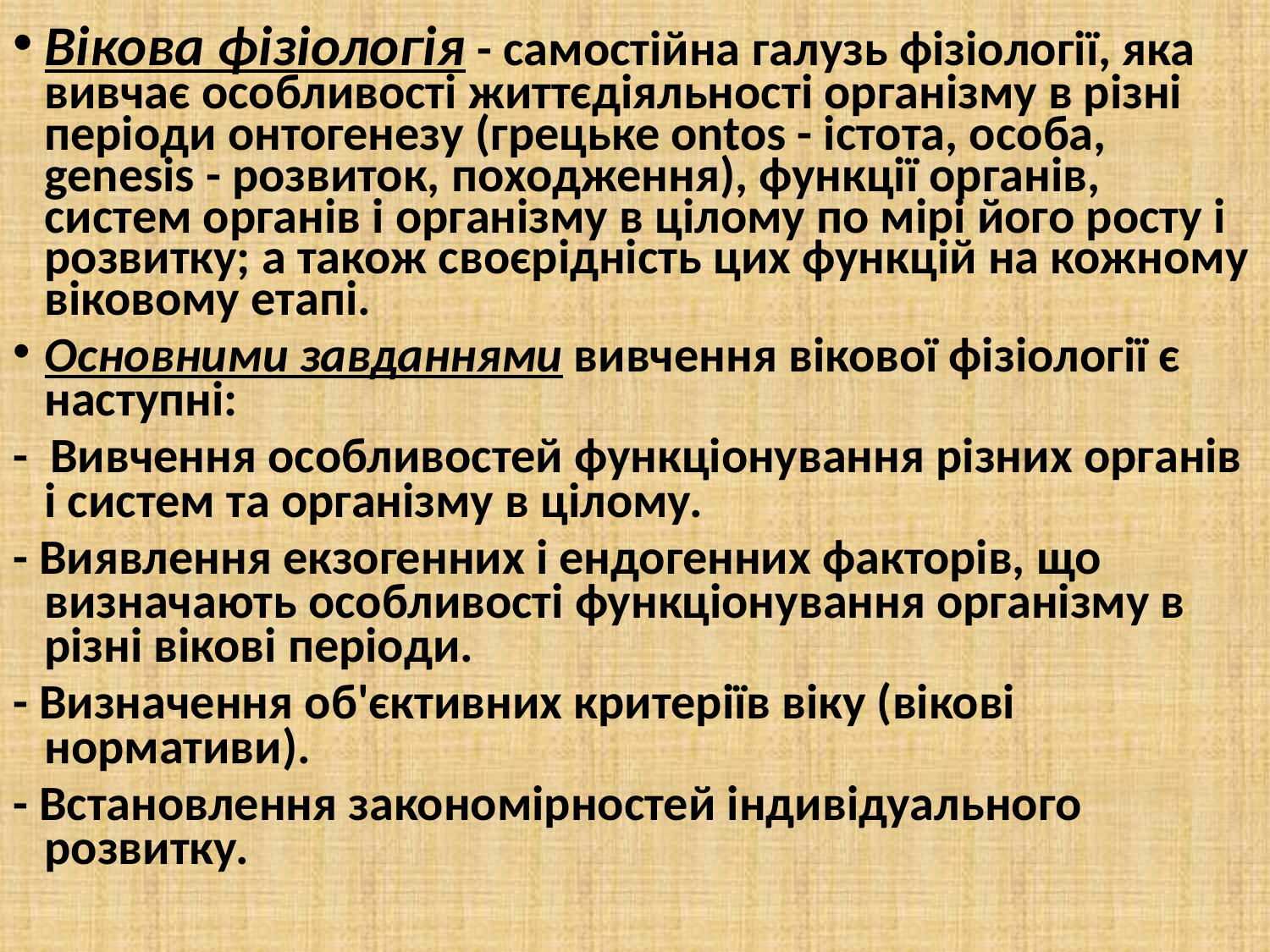

Вікова фізіологія - самостійна галузь фізіології, яка вивчає особливості життєдіяльності організму в різні періоди онтогенезу (грецьке ontos - істота, особа, genesis - розвиток, походження), функції органів, систем органів і організму в цілому по мірі його росту і розвитку; а також своєрідність цих функцій на кожному віковому етапі.
Основними завданнями вивчення вікової фізіології є наступні:
-  Вивчення особливостей функціонування різних органів і систем та організму в цілому.
- Виявлення екзогенних і ендогенних факторів, що визначають особливості функціонування організму в різні вікові періоди.
- Визначення об'єктивних критеріїв віку (вікові нормативи).
- Встановлення закономірностей індивідуального розвитку.